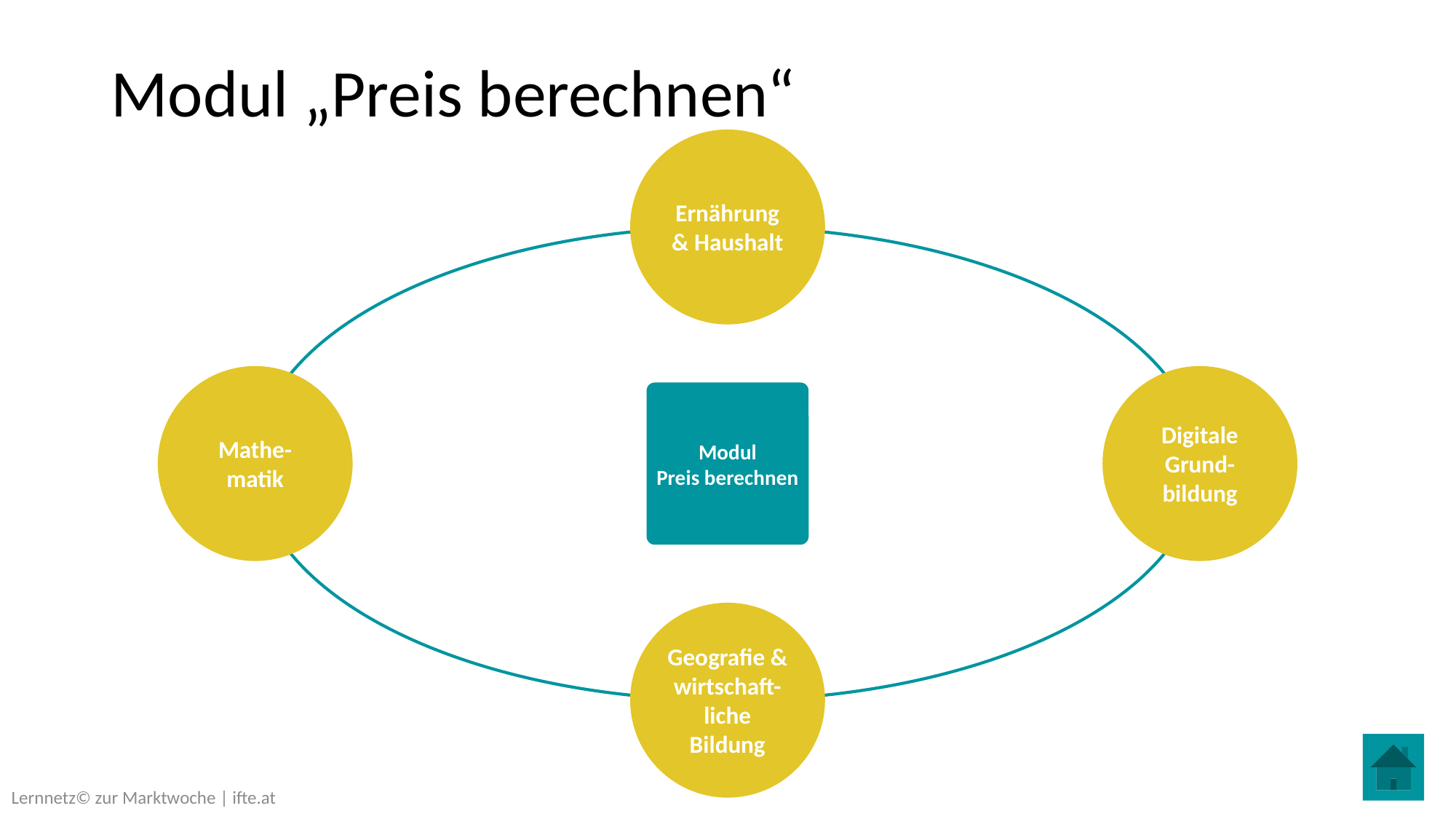

# Modul „Preis berechnen“
Ernährung & Haushalt

Digitale Grund-bildung
Mathe-matik
Modul
Preis berechnen
Geografie & wirtschaft-liche Bildung

Lernnetz© zur Marktwoche | ifte.at